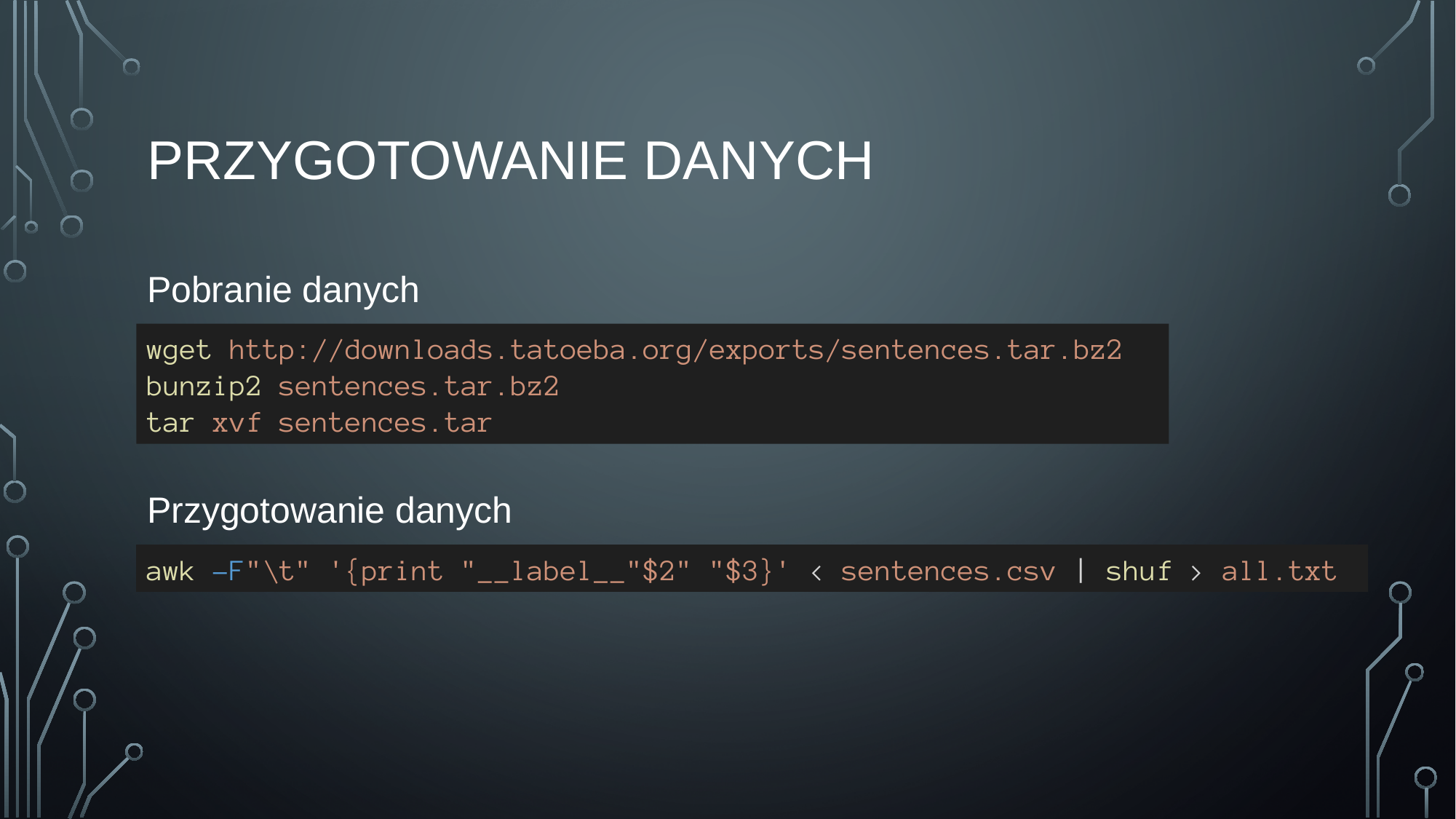

# Przygotowanie danych
Pobranie danych
wget http://downloads.tatoeba.org/exports/sentences.tar.bz2
bunzip2 sentences.tar.bz2
tar xvf sentences.tar
Przygotowanie danych
awk -F"\t" '{print "__label__"$2" "$3}' < sentences.csv | shuf > all.txt